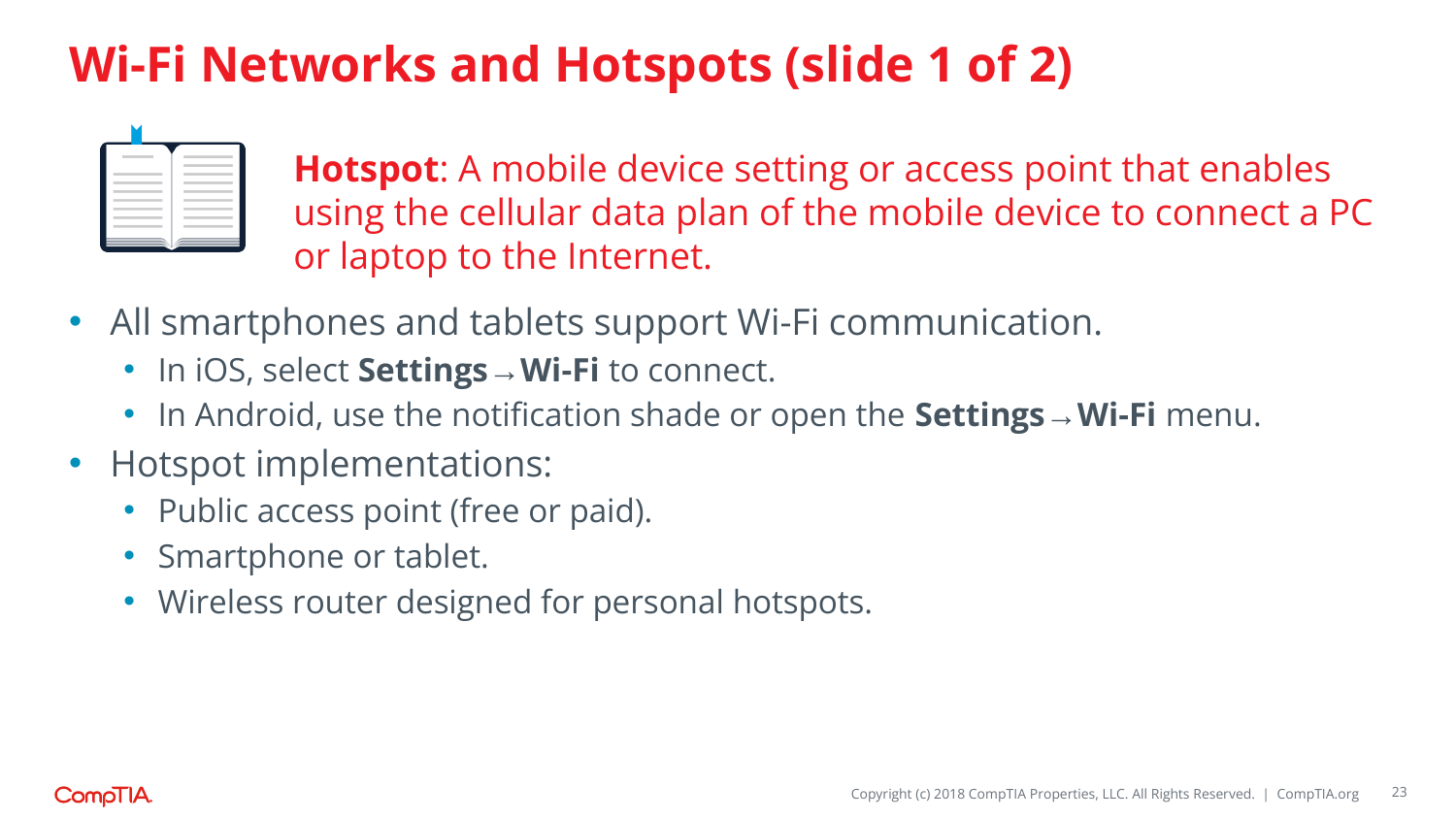

# Wi-Fi Networks and Hotspots (slide 1 of 2)
Hotspot: A mobile device setting or access point that enables using the cellular data plan of the mobile device to connect a PC or laptop to the Internet.
All smartphones and tablets support Wi-Fi communication.
In iOS, select Settings→Wi-Fi to connect.
In Android, use the notification shade or open the Settings→Wi-Fi menu.
Hotspot implementations:
Public access point (free or paid).
Smartphone or tablet.
Wireless router designed for personal hotspots.
23